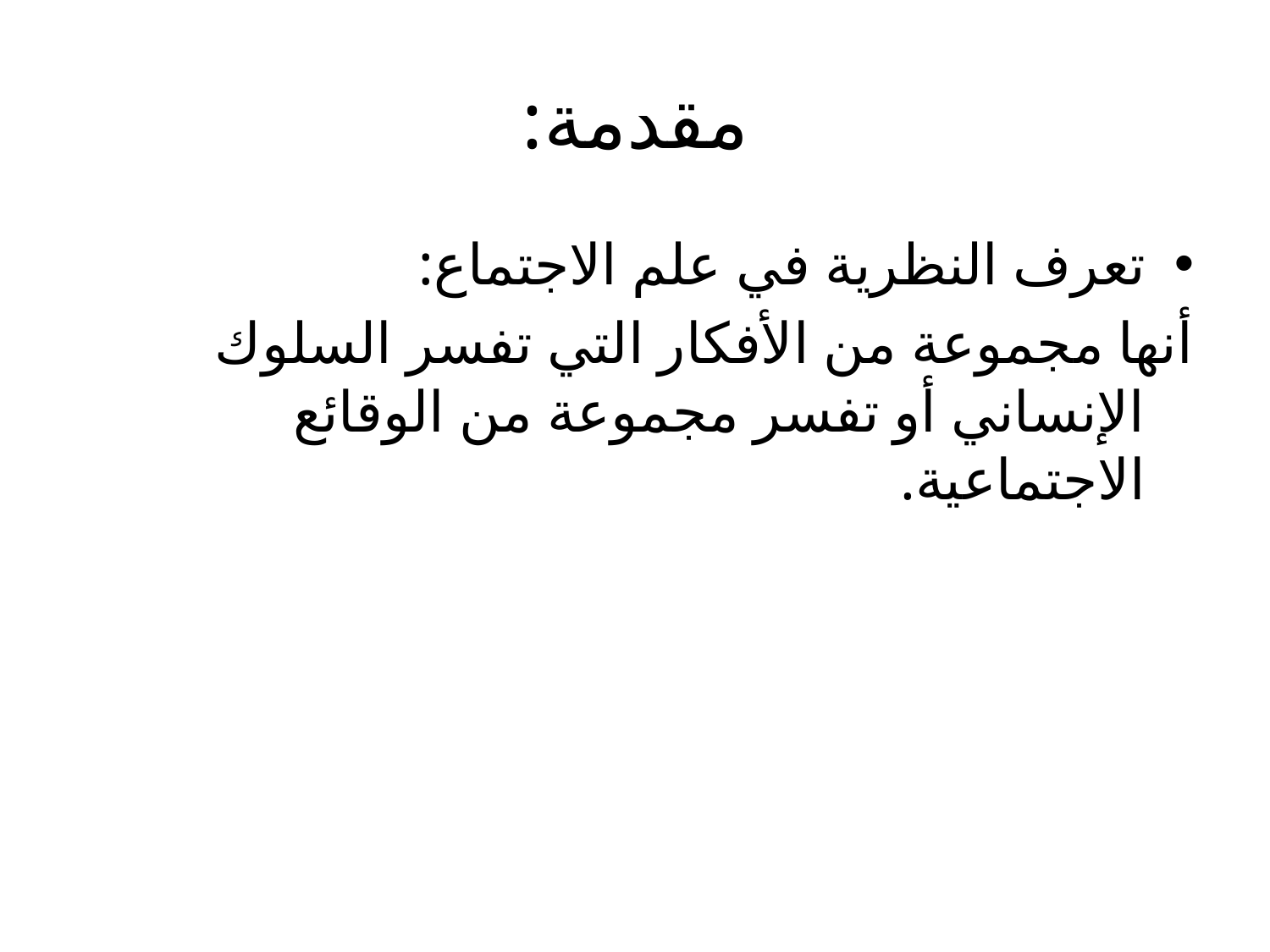

# مقدمة:
تعرف النظرية في علم الاجتماع:
أنها مجموعة من الأفكار التي تفسر السلوك الإنساني أو تفسر مجموعة من الوقائع الاجتماعية.